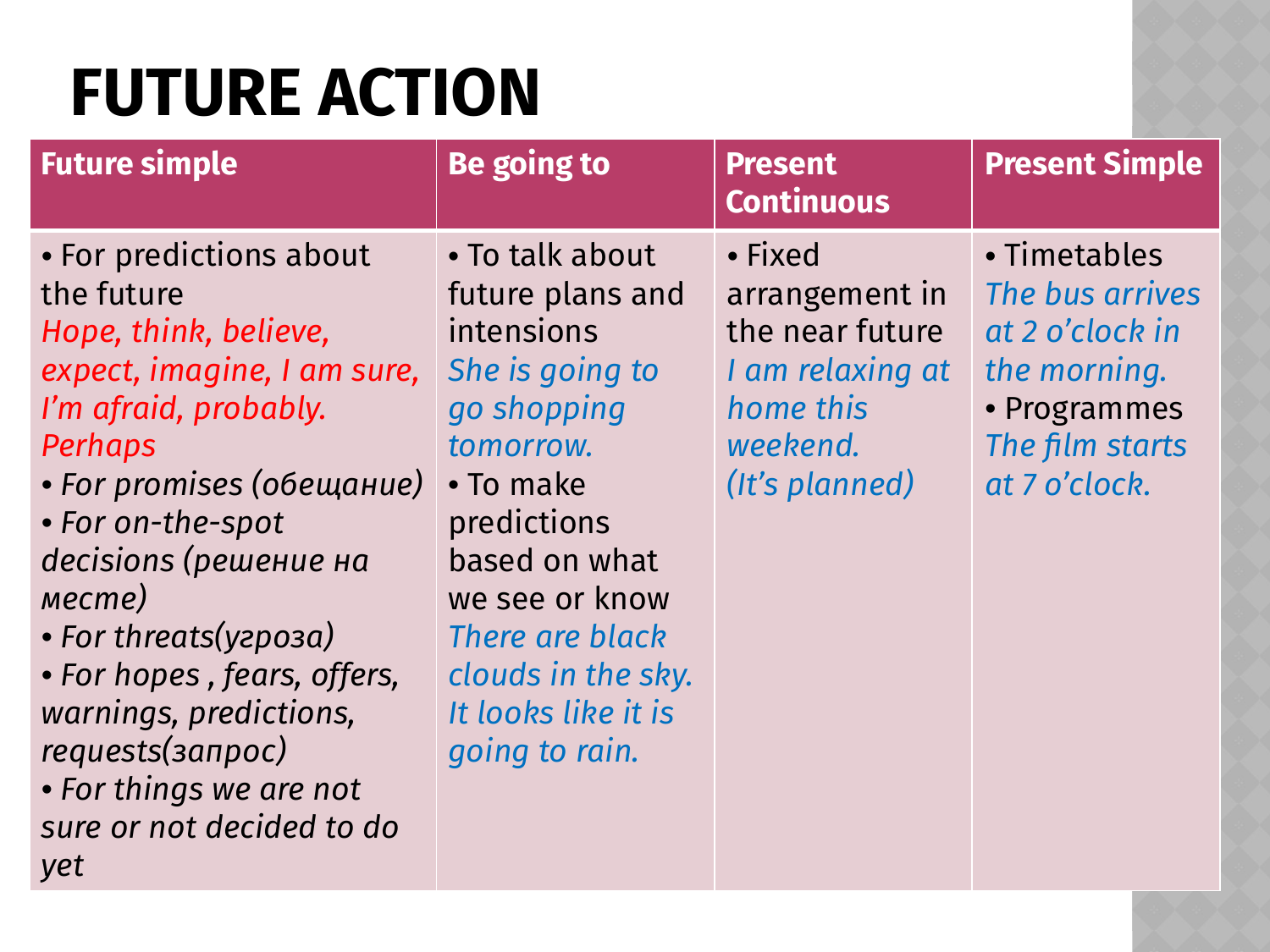

# Future Action
| Future simple | Be going to | Present Continuous | Present Simple |
| --- | --- | --- | --- |
| For predictions about the future Hope, think, believe, expect, imagine, I am sure, I’m afraid, probably. Perhaps For promises (обещание) For on-the-spot decisions (решение на месте) For threats(угроза) For hopes , fears, offers, warnings, predictions, requests(запрос) For things we are not sure or not decided to do yet | To talk about future plans and intensions She is going to go shopping tomorrow. To make predictions based on what we see or know There are black clouds in the sky. It looks like it is going to rain. | Fixed arrangement in the near future I am relaxing at home this weekend. (It’s planned) | Timetables The bus arrives at 2 o’clock in the morning. Programmes The film starts at 7 o’clock. |